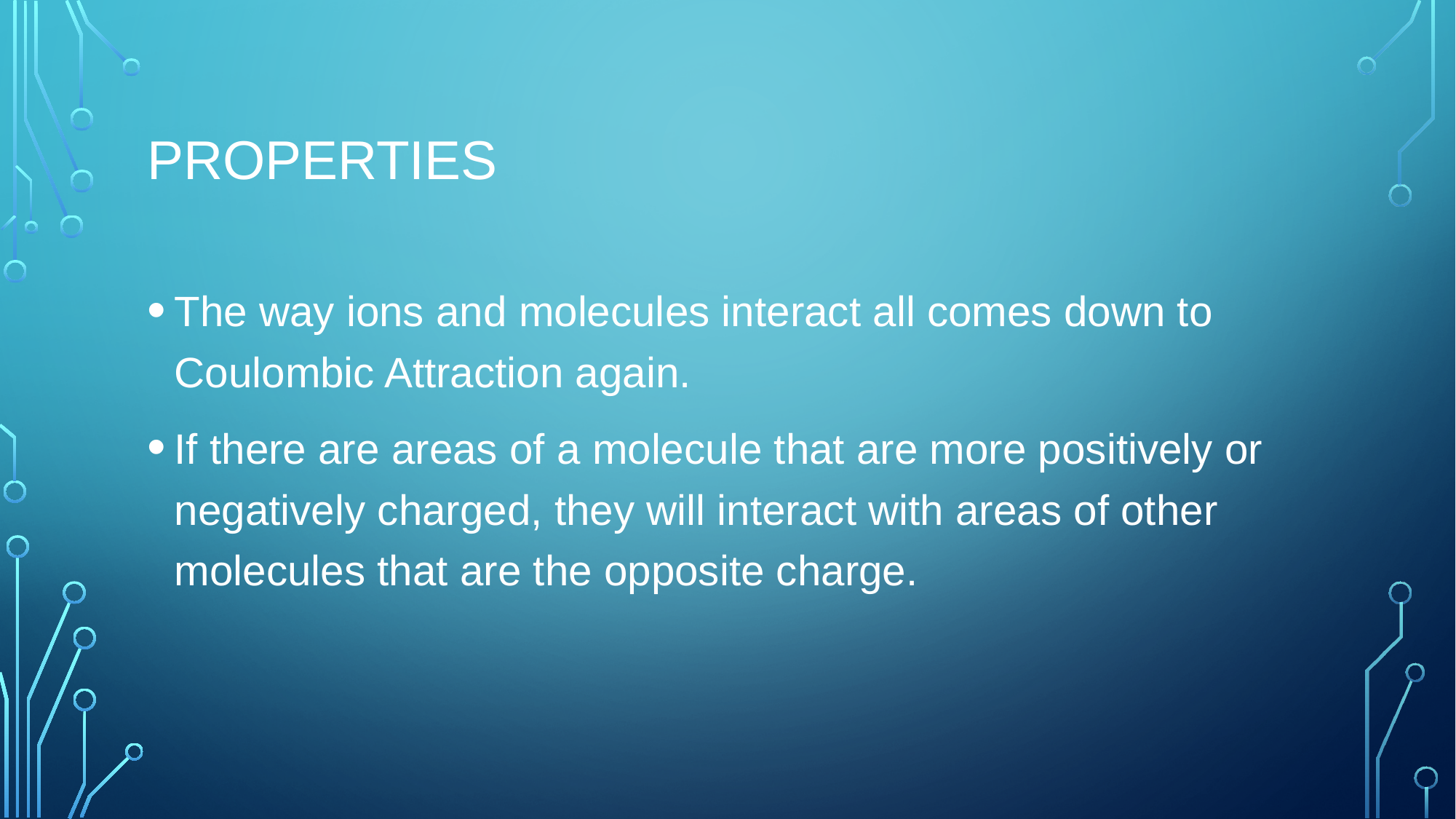

# Properties
The way ions and molecules interact all comes down to Coulombic Attraction again.
If there are areas of a molecule that are more positively or negatively charged, they will interact with areas of other molecules that are the opposite charge.